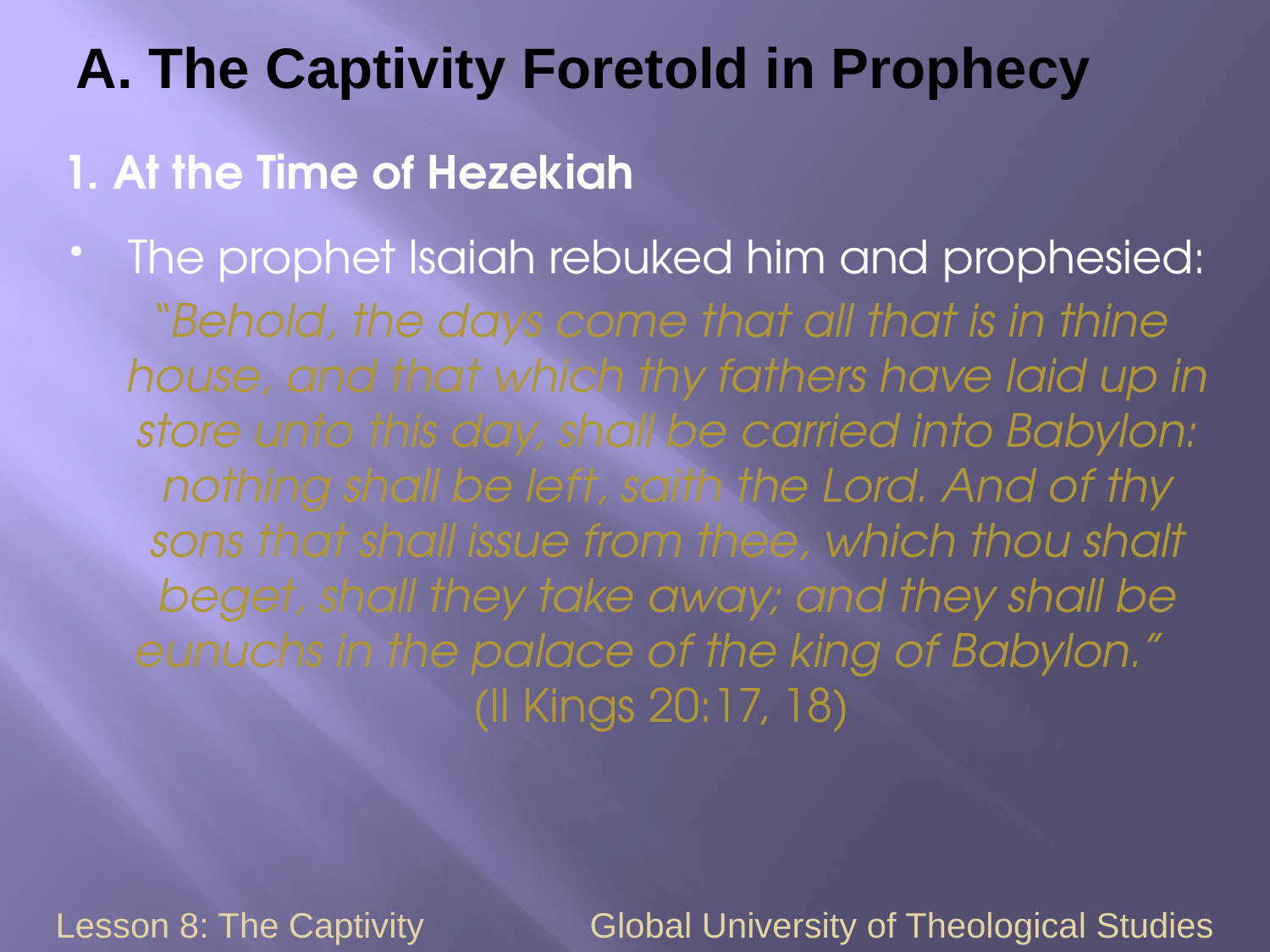

# A. The Captivity Foretold in Prophecy
1. At the Time of Hezekiah

The prophet Isaiah rebuked him and prophesied:
   “Behold, the days come that all that is in thine house, and that which thy fathers have laid up in store unto this day, shall be carried into Babylon: nothing shall be left, saith the Lord. And of thy sons that shall issue from thee, which thou shalt beget, shall they take away; and they shall be eunuchs in the palace of the king of Babylon.”    (II Kings 20:17, 18)
Lesson 8: The Captivity                 Global University of Theological Studies